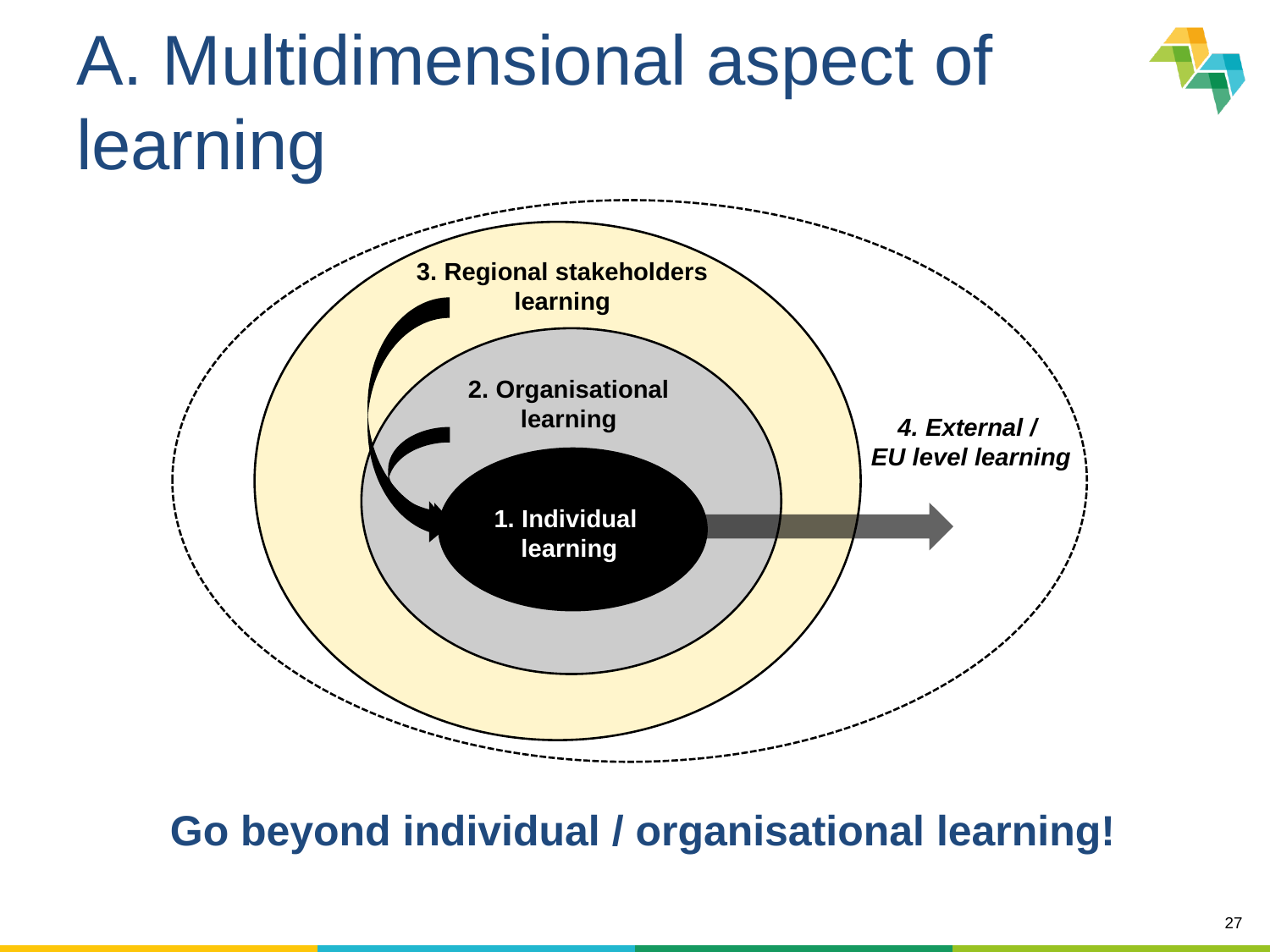

# A. Multidimensional aspect of learning

3. Regional stakeholders learning

2. Organisational learning
4. External /
EU level learning

1. Individual  learning

Go beyond individual / organisational learning!